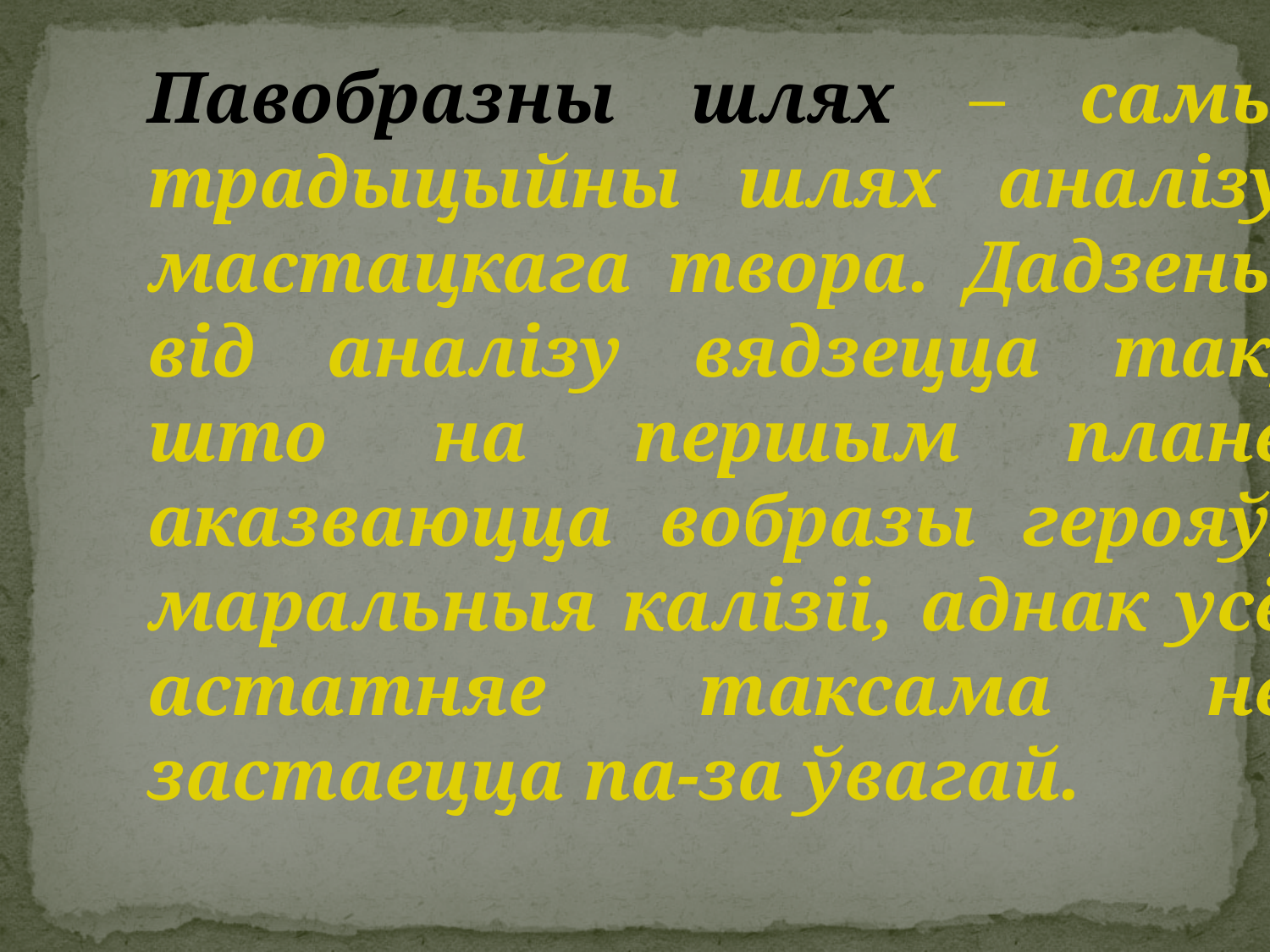

#
Павобразны шлях – самы традыцыйны шлях аналізу мастацкага твора. Дадзены від аналізу вядзецца так, што на першым плане аказваюцца вобразы герояў, маральныя калізіі, аднак усё астатняе таксама не застаецца па-за ўвагай.